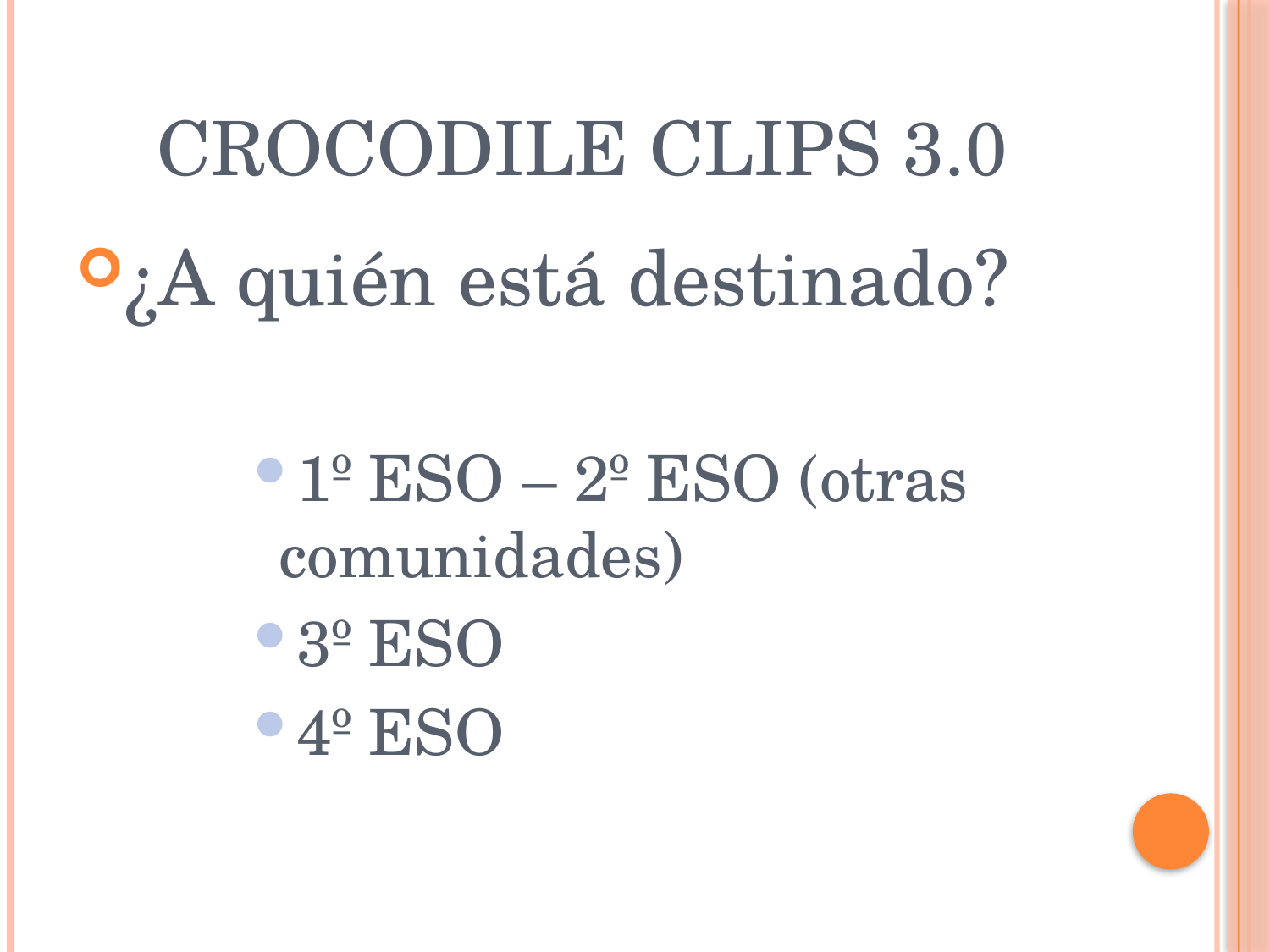

# Crocodile clips 3.0
¿A quién está destinado?

1º ESO – 2º ESO (otras comunidades)
3º ESO
4º ESO